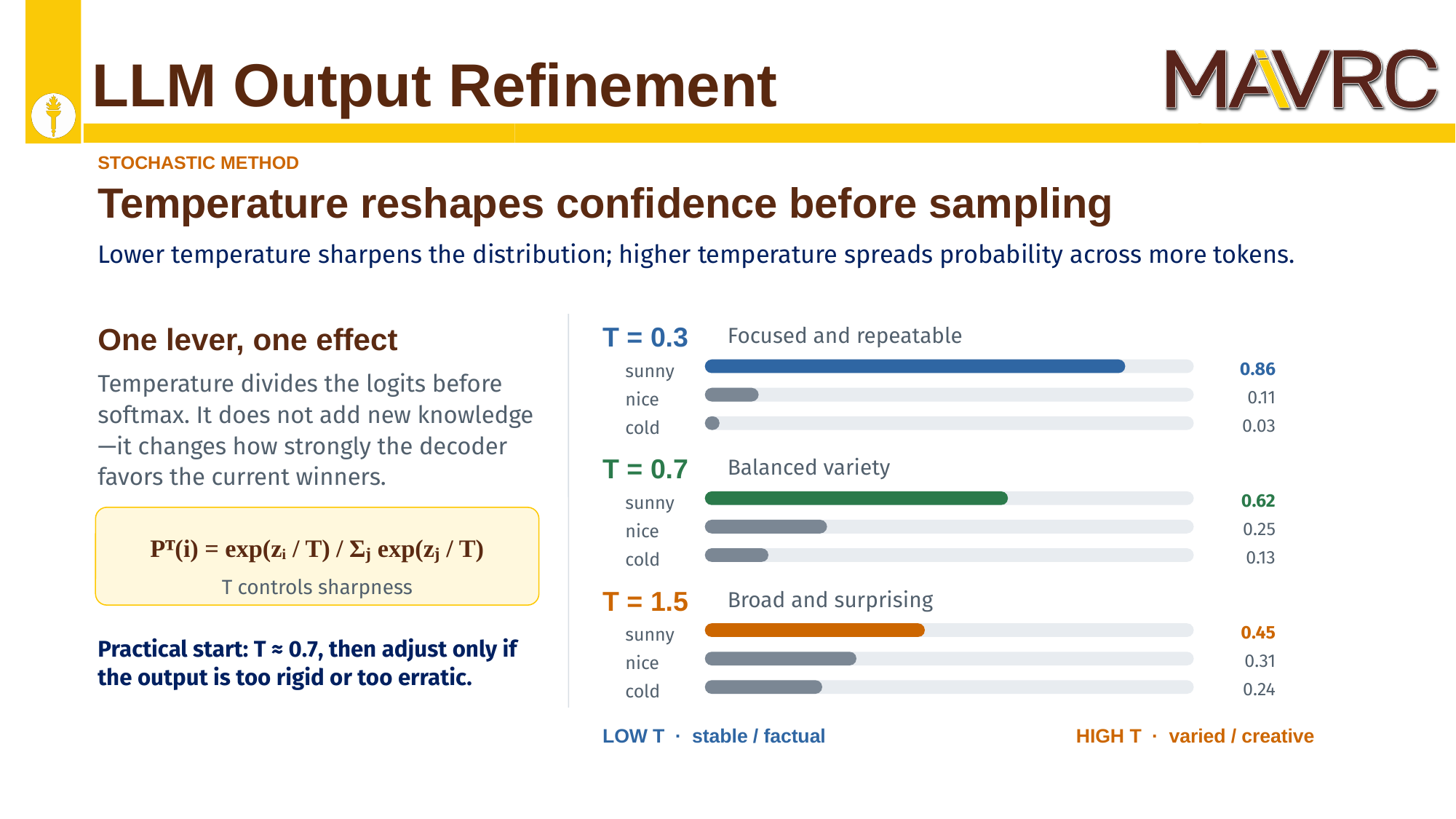

# LLM Output Refinement
STOCHASTIC METHOD
Temperature reshapes confidence before sampling
Lower temperature sharpens the distribution; higher temperature spreads probability across more tokens.

One lever, one effect
T = 0.3
Focused and repeatable
0.86
sunny

Temperature divides the logits before softmax. It does not add new knowledge—it changes how strongly the decoder favors the current winners.
0.11
nice

0.03
cold

T = 0.7
Balanced variety
0.62
sunny

0.25
nice

Pᵀ(i) = exp(zᵢ / T) / Σⱼ exp(zⱼ / T)
0.13
cold

T controls sharpness
T = 1.5
Broad and surprising
0.45
sunny

Practical start: T ≈ 0.7, then adjust only if the output is too rigid or too erratic.
0.31
nice

0.24
cold

LOW T  ·  stable / factual
HIGH T  ·  varied / creative